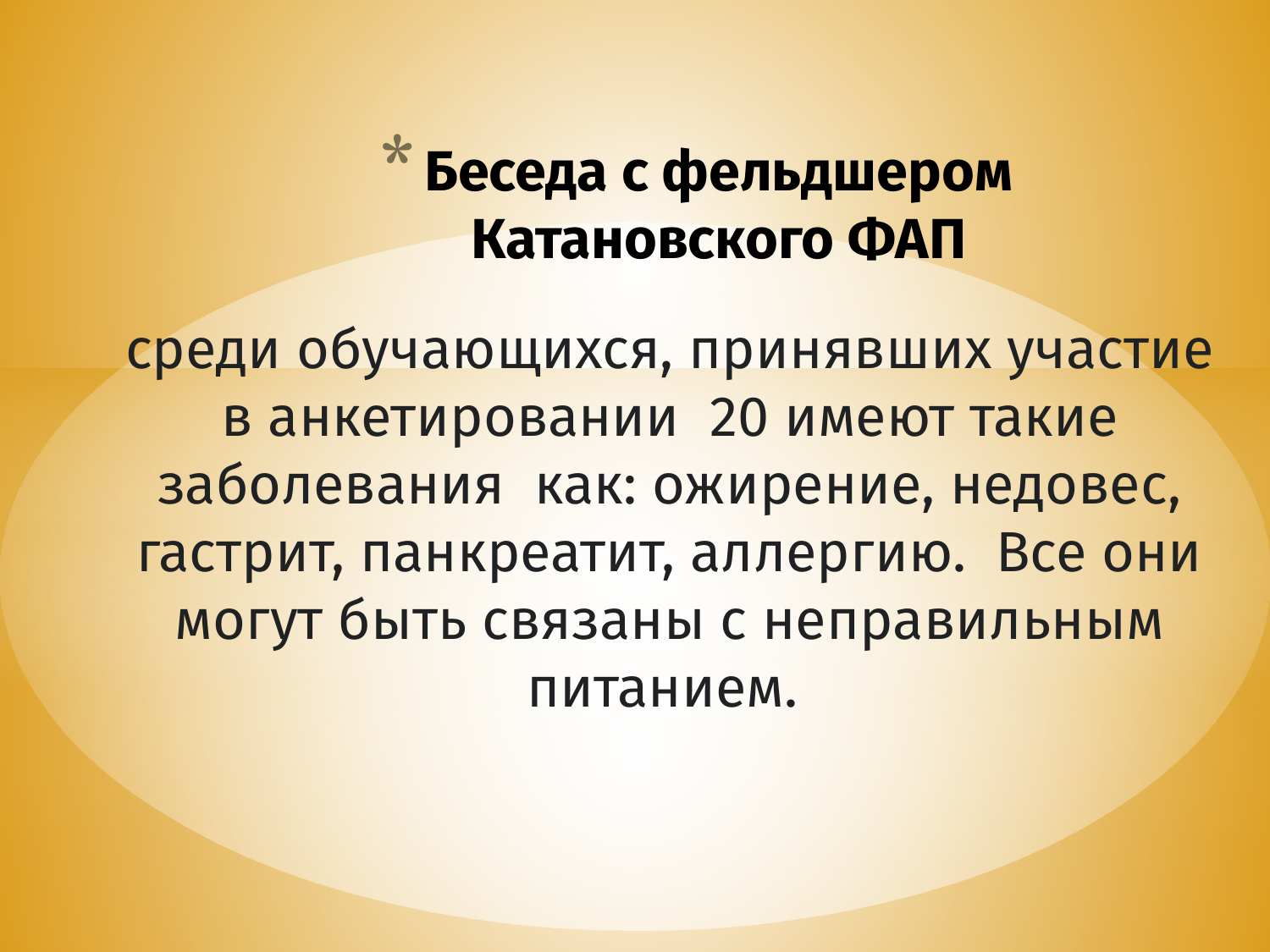

# Беседа с фельдшером Катановского ФАП
среди обучающихся, принявших участие в анкетировании  20 имеют такие заболевания  как: ожирение, недовес, гастрит, панкреатит, аллергию.  Все они могут быть связаны с неправильным питанием.